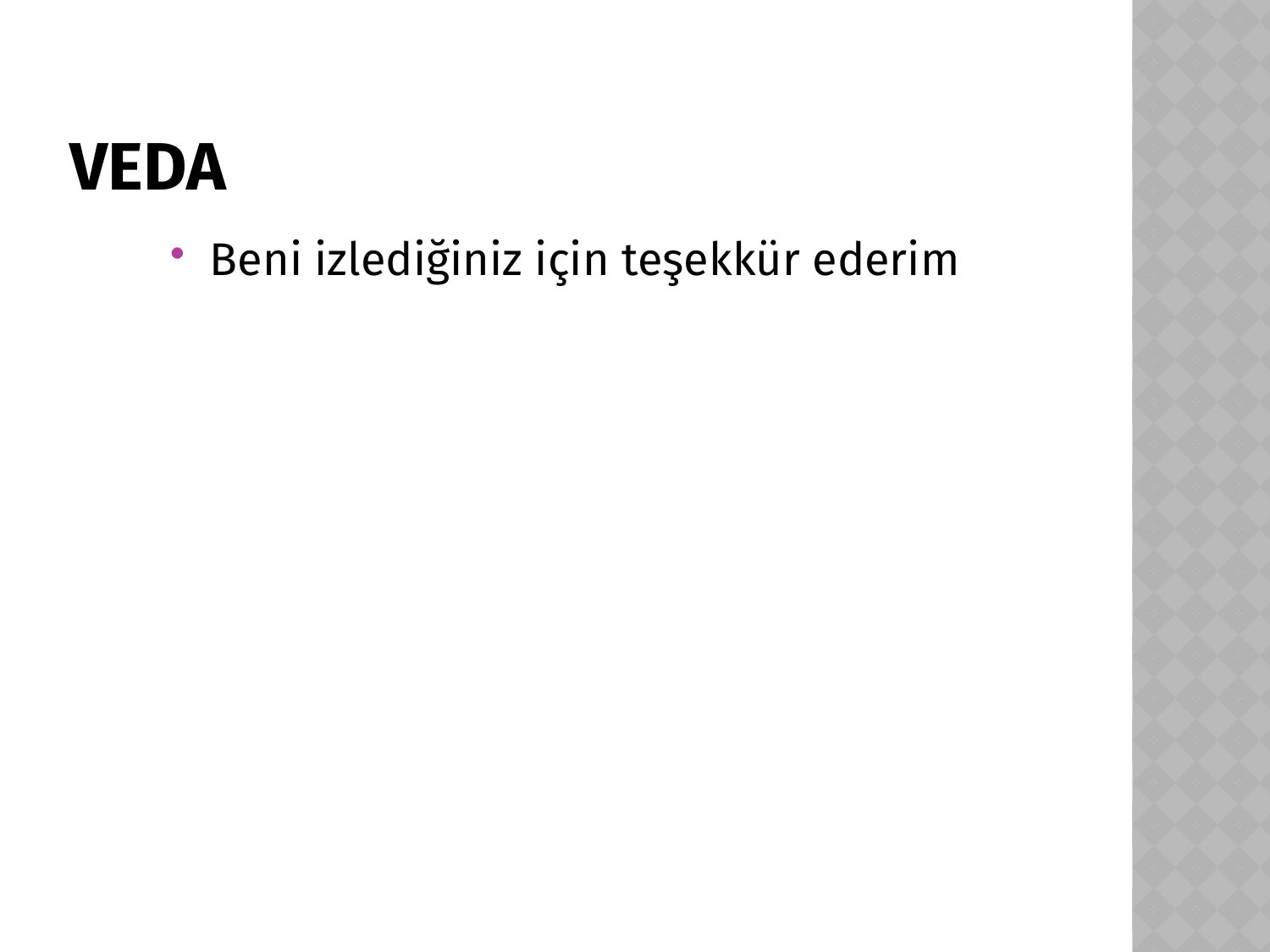

# Veda
Beni izlediğiniz için teşekkür ederim